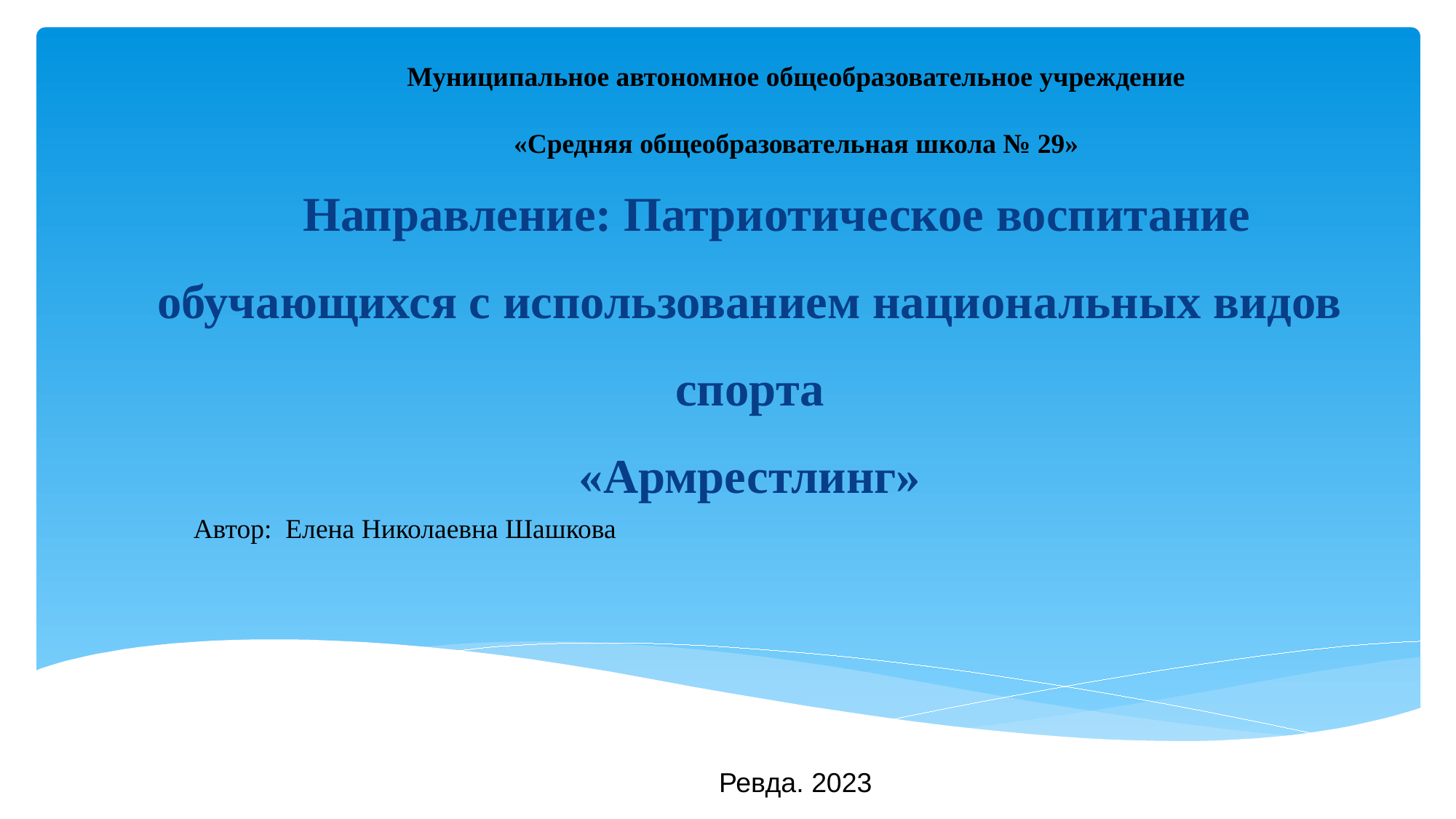

Муниципальное автономное общеобразовательное учреждение
«Средняя общеобразовательная школа № 29»
# Направление: Патриотическое воспитание обучающихся с использованием национальных видов спорта «Армрестлинг»
Автор:  Елена Николаевна Шашкова
Ревда. 2023